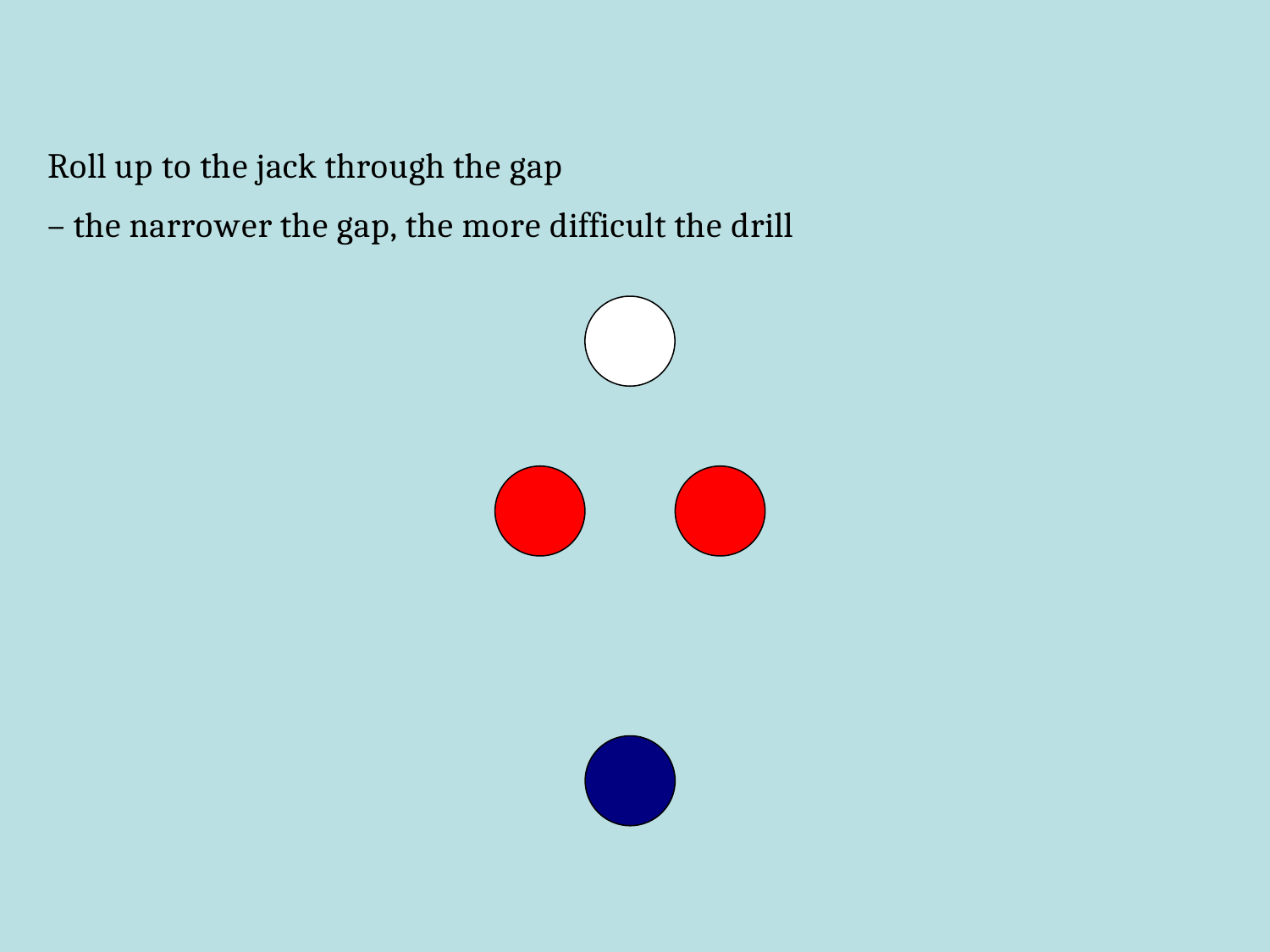

Roll up to the jack through the gap
– the narrower the gap, the more difficult the drill